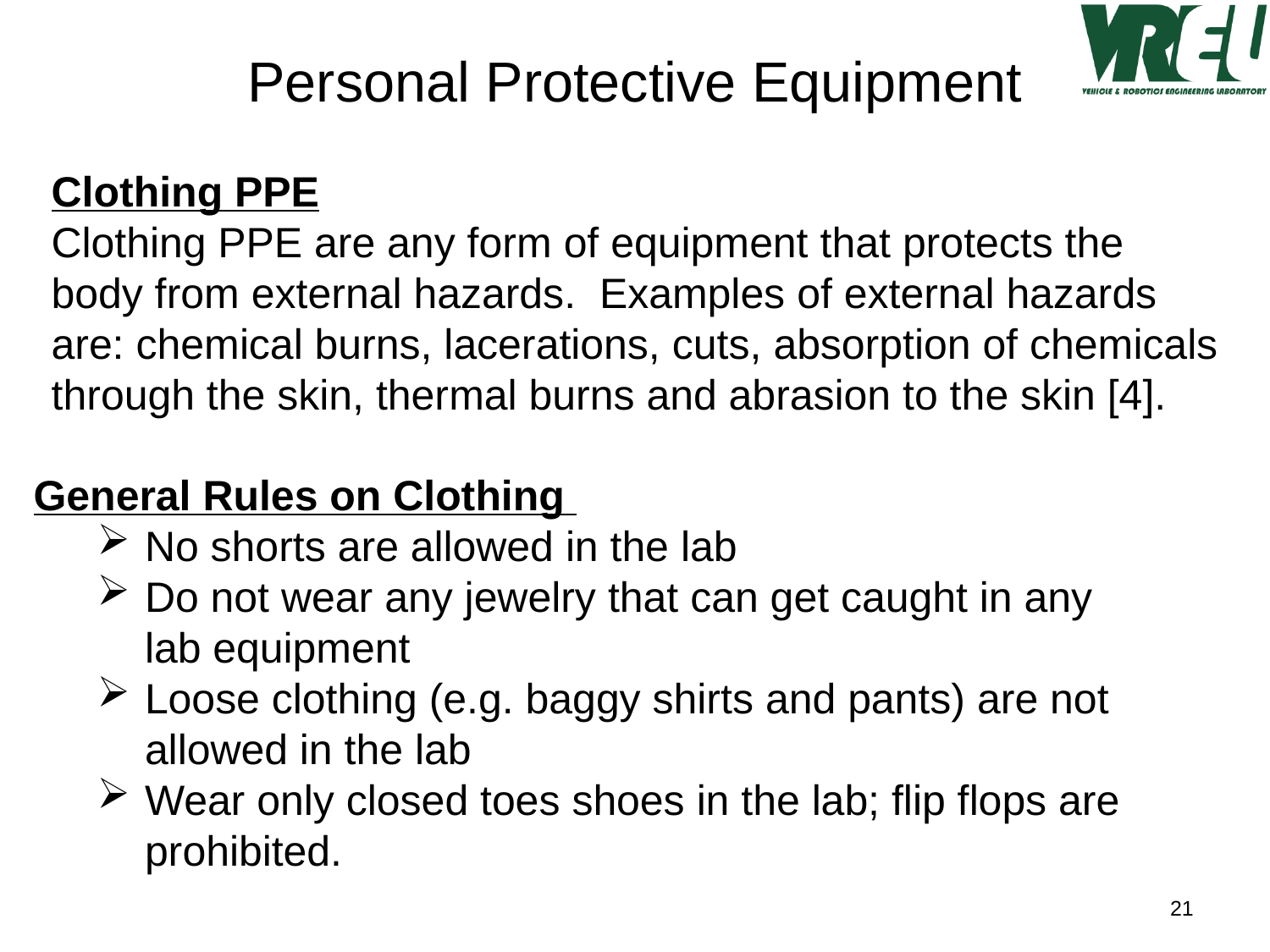

Personal Protective Equipment
Clothing PPE
Clothing PPE are any form of equipment that protects the body from external hazards.  Examples of external hazards are: chemical burns, lacerations, cuts, absorption of chemicals through the skin, thermal burns and abrasion to the skin [4].
General Rules on Clothing
No shorts are allowed in the lab
Do not wear any jewelry that can get caught in any lab equipment
Loose clothing (e.g. baggy shirts and pants) are not allowed in the lab
Wear only closed toes shoes in the lab; flip flops are prohibited.
21